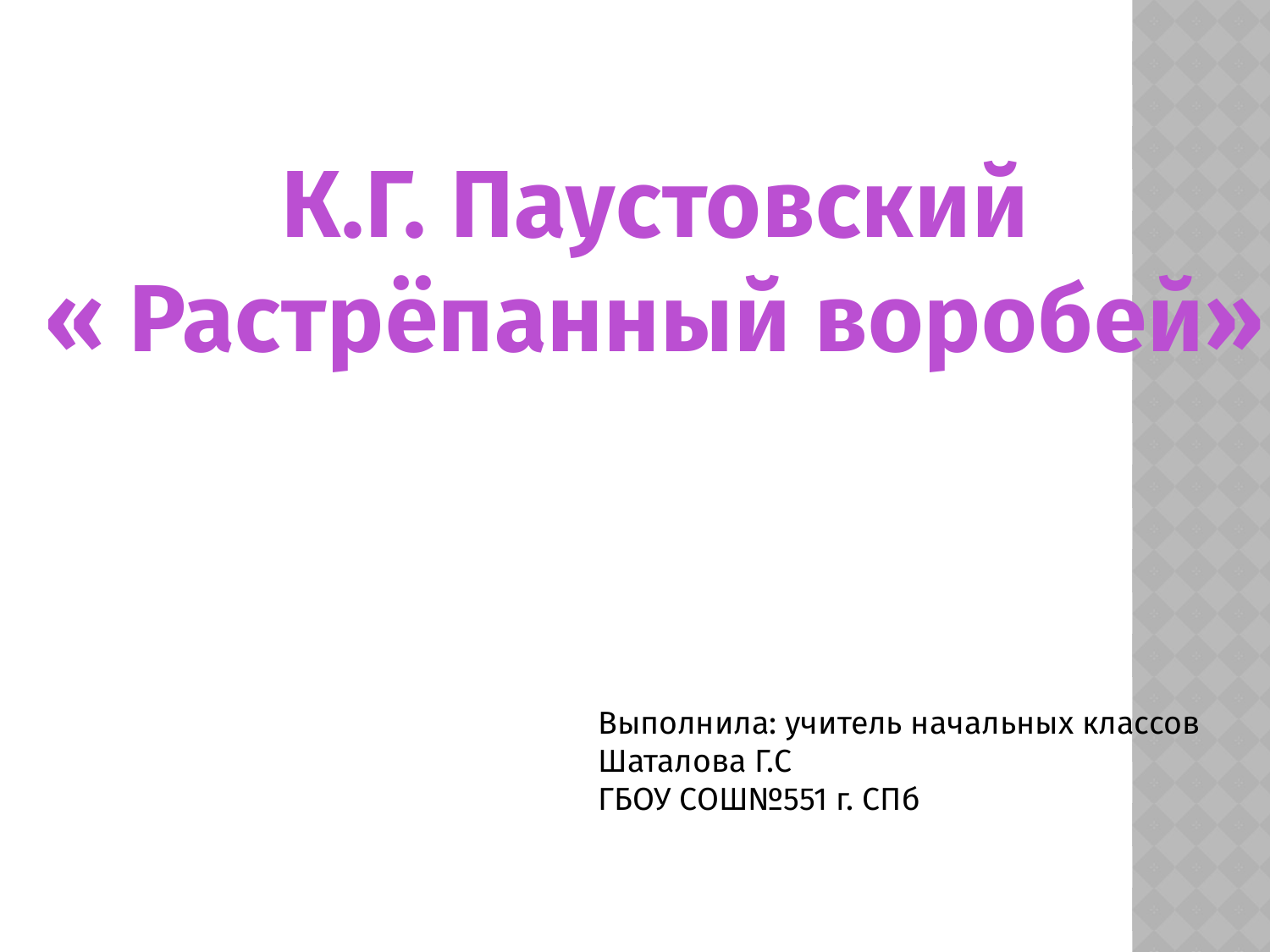

К.Г. Паустовский
« Растрёпанный воробей»
Выполнила: учитель начальных классов
Шаталова Г.С
ГБОУ СОШ№551 г. СПб